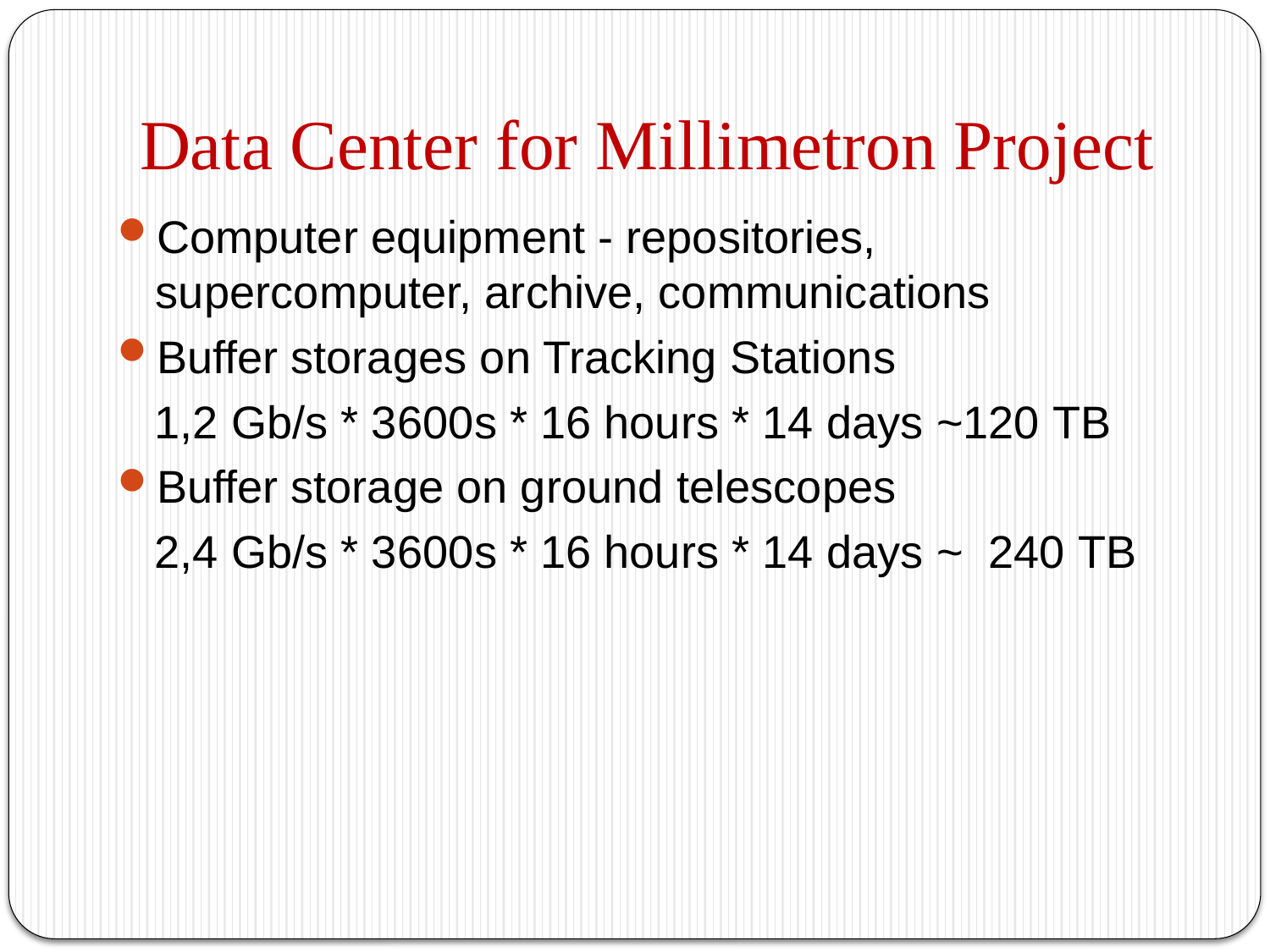

# Data Center for Millimetron Project
Computer equipment - repositories, supercomputer, archive, communications
Buffer storages on Tracking Stations
1,2 Gb/s * 3600s * 16 hours * 14 days ~120 TB
Buffer storage on ground telescopes
2,4 Gb/s * 3600s * 16 hours * 14 days ~  240 TB